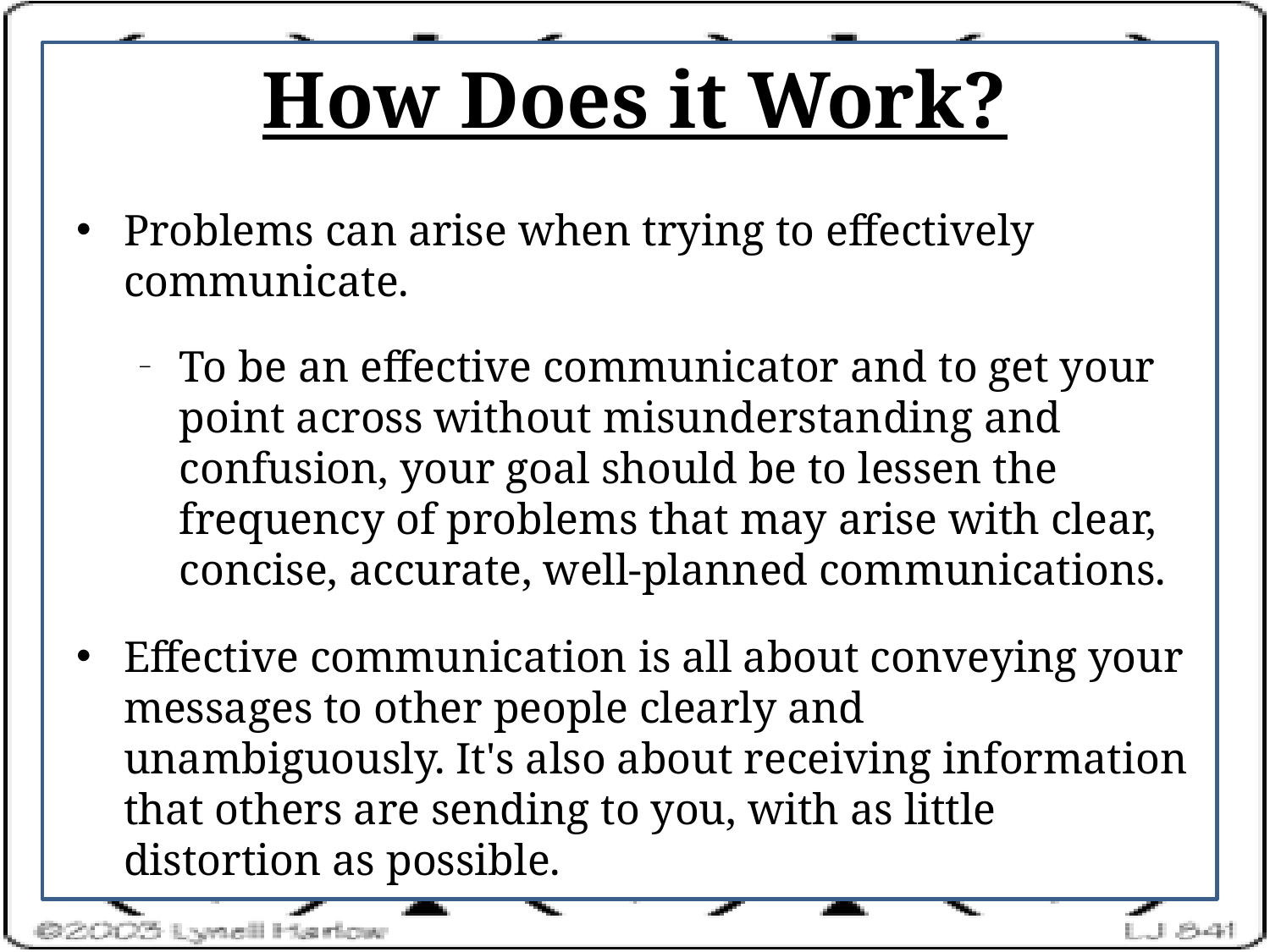

# How Does it Work?

Problems can arise when trying to effectively communicate.
To be an effective communicator and to get your point across without misunderstanding and confusion, your goal should be to lessen the frequency of problems that may arise with clear, concise, accurate, well-planned communications.
Effective communication is all about conveying your messages to other people clearly and unambiguously. It's also about receiving information that others are sending to you, with as little distortion as possible.